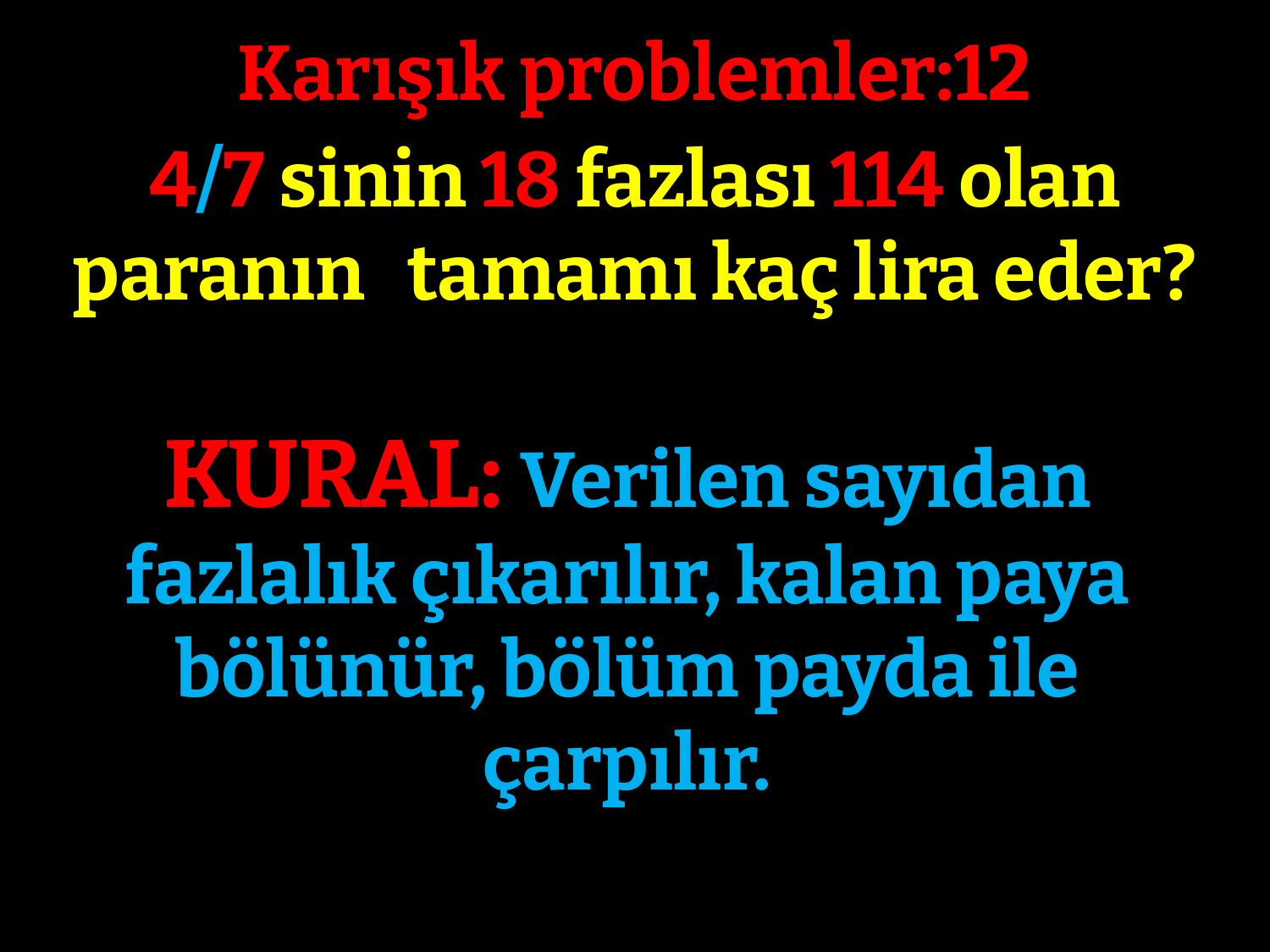

Karışık problemler:12
4/7 sinin 18 fazlası 114 olan paranın   tamamı kaç lira eder?
#
KURAL: Verilen sayıdan fazlalık çıkarılır, kalan paya bölünür, bölüm payda ile çarpılır.